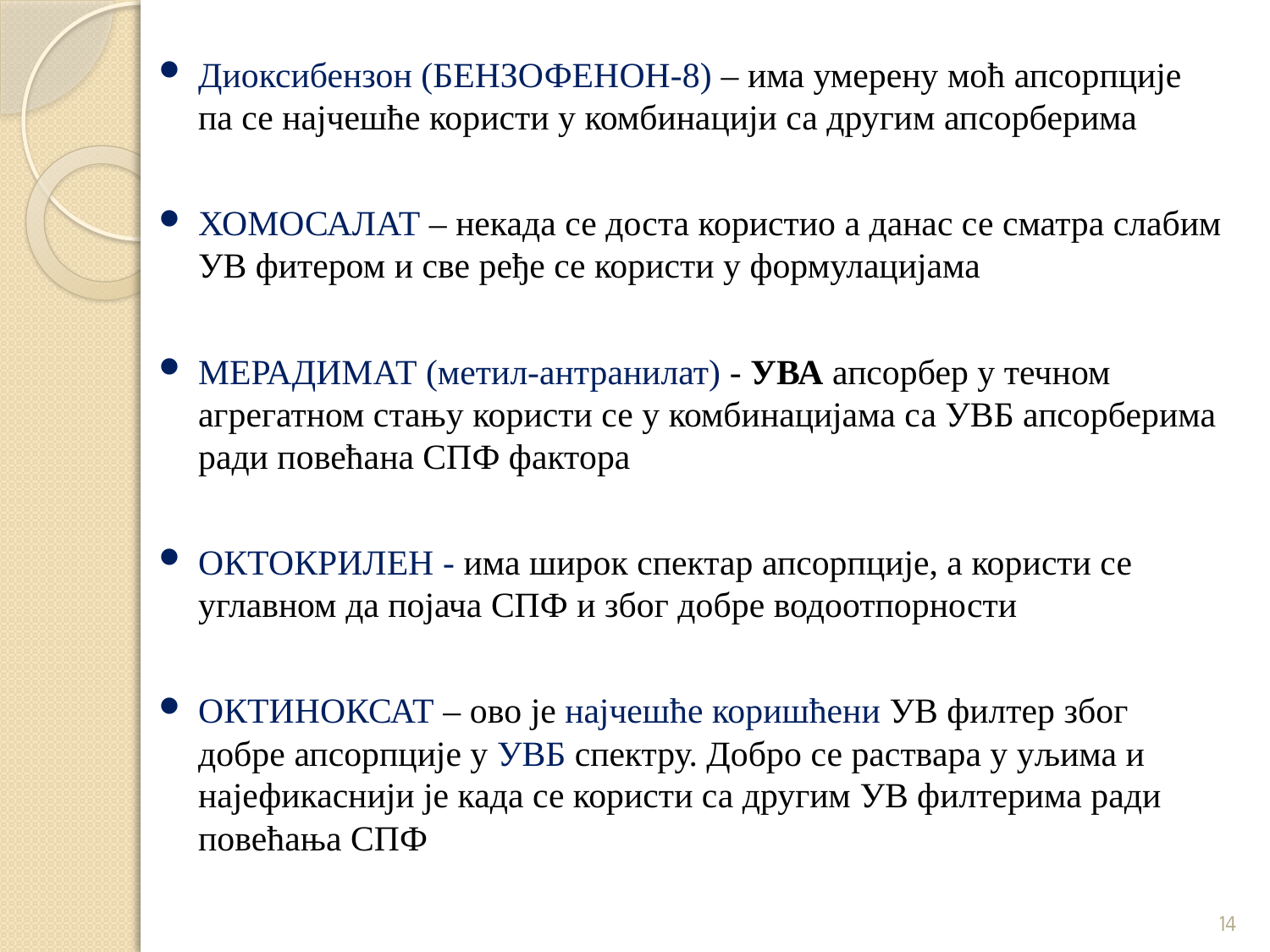

Диоксибензон (БЕНЗОФЕНОН-8) – има умерену моћ апсорпције па се најчешће користи у комбинацији са другим апсорберима

ХОМОСАЛАТ – некада се доста користио а данас се сматра слабим УВ фитером и све ређе се користи у формулацијама

МЕРАДИМАТ (метил-антранилат) - УВА апсорбер у течном агрегатном стању користи се у комбинацијама са УВБ апсорберима ради повећана СПФ фактора

ОКТОКРИЛЕН - има широк спектар апсорпције, а користи се углавном да појача СПФ и због добре водоотпорности

ОКТИНОКСАТ – ово је најчешће коришћени УВ филтер због добре апсорпције у УВБ спектру. Добро се раствара у уљима и најефикаснији је када се користи са другим УВ филтерима ради повећања СПФ

14